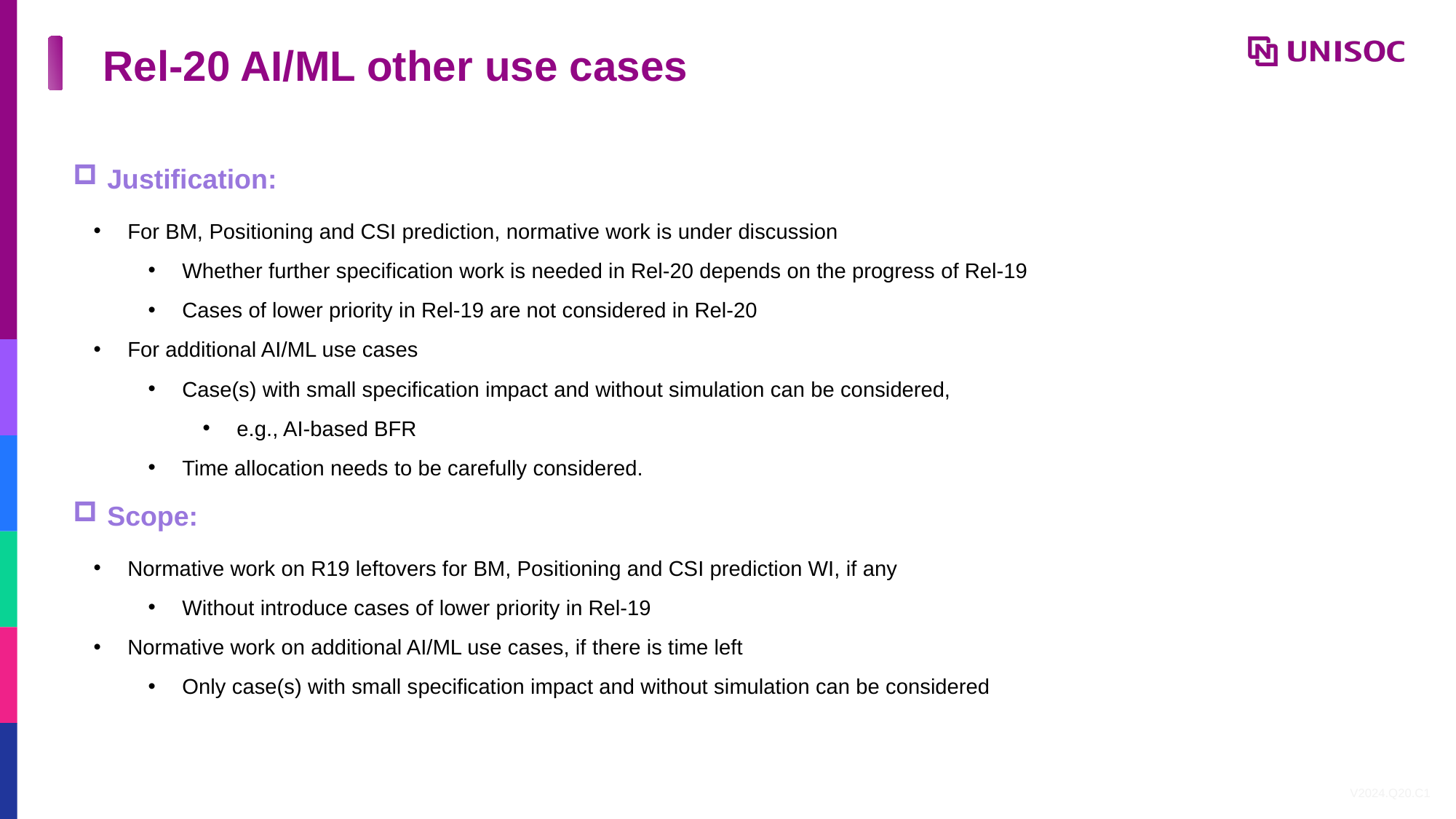

Rel-20 AI/ML other use cases
Justification:
For BM, Positioning and CSI prediction, normative work is under discussion
Whether further specification work is needed in Rel-20 depends on the progress of Rel-19
Cases of lower priority in Rel-19 are not considered in Rel-20
For additional AI/ML use cases
Case(s) with small specification impact and without simulation can be considered,
e.g., AI-based BFR
Time allocation needs to be carefully considered.
Scope:
Normative work on R19 leftovers for BM, Positioning and CSI prediction WI, if any
Without introduce cases of lower priority in Rel-19
Normative work on additional AI/ML use cases, if there is time left
Only case(s) with small specification impact and without simulation can be considered